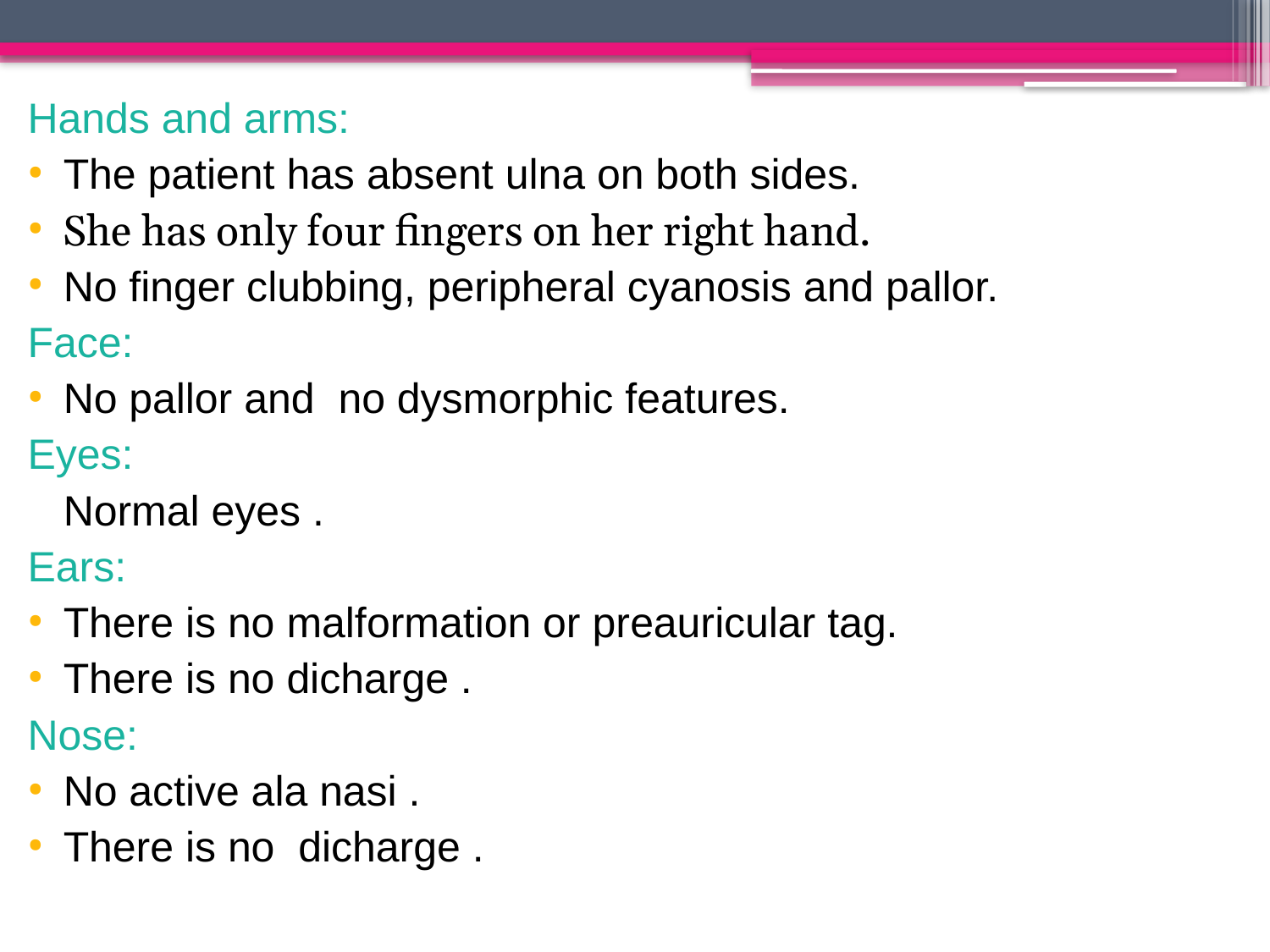

Hands and arms:
The patient has absent ulna on both sides.
She has only four fingers on her right hand.
No finger clubbing, peripheral cyanosis and pallor.
Face:
No pallor and  no dysmorphic features.
Eyes:
   Normal eyes .
Ears:
There is no malformation or preauricular tag.
There is no dicharge .
Nose:
No active ala nasi .
There is no  dicharge .